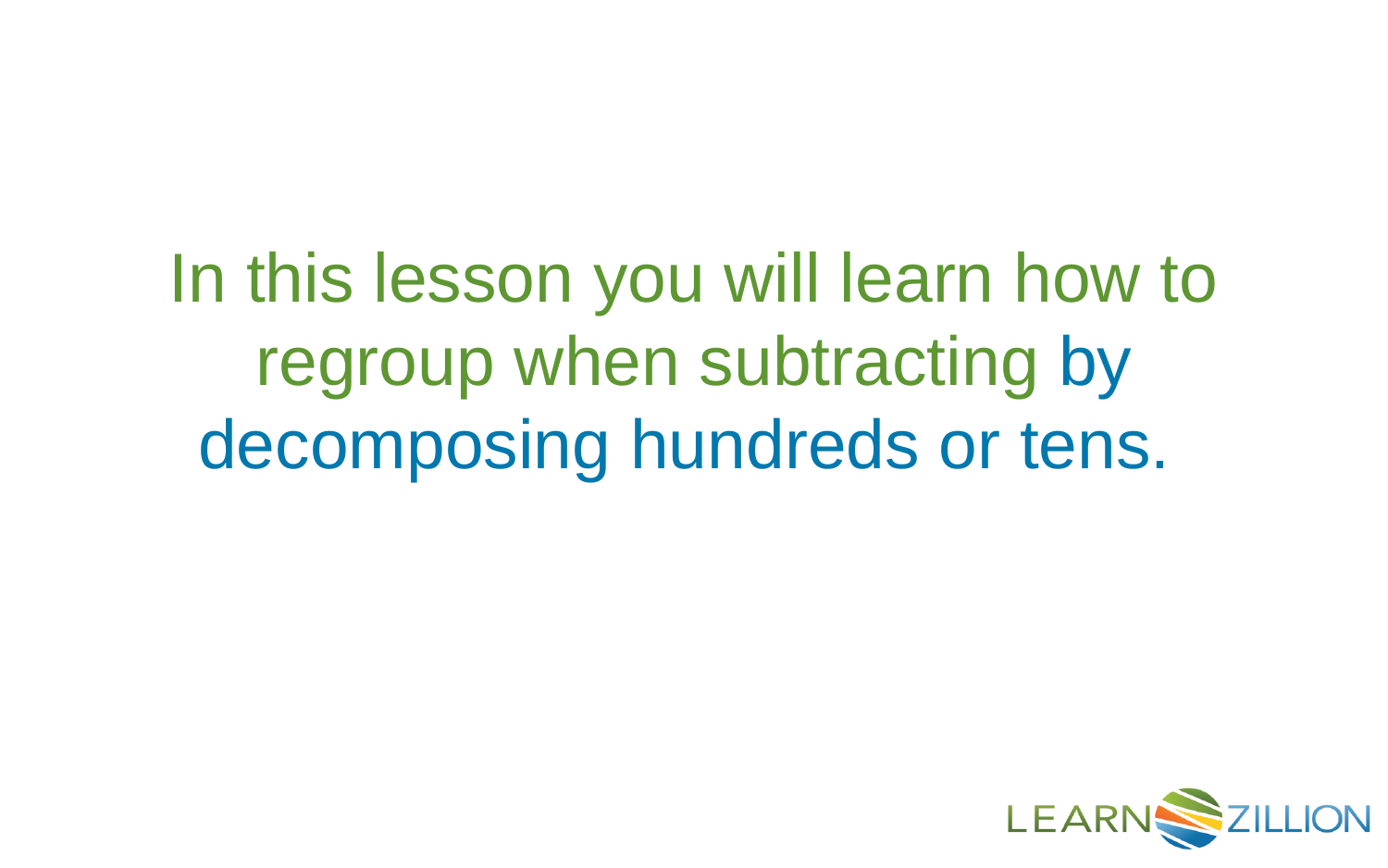

In this lesson you will learn how to regroup when subtracting by decomposing hundreds or tens.